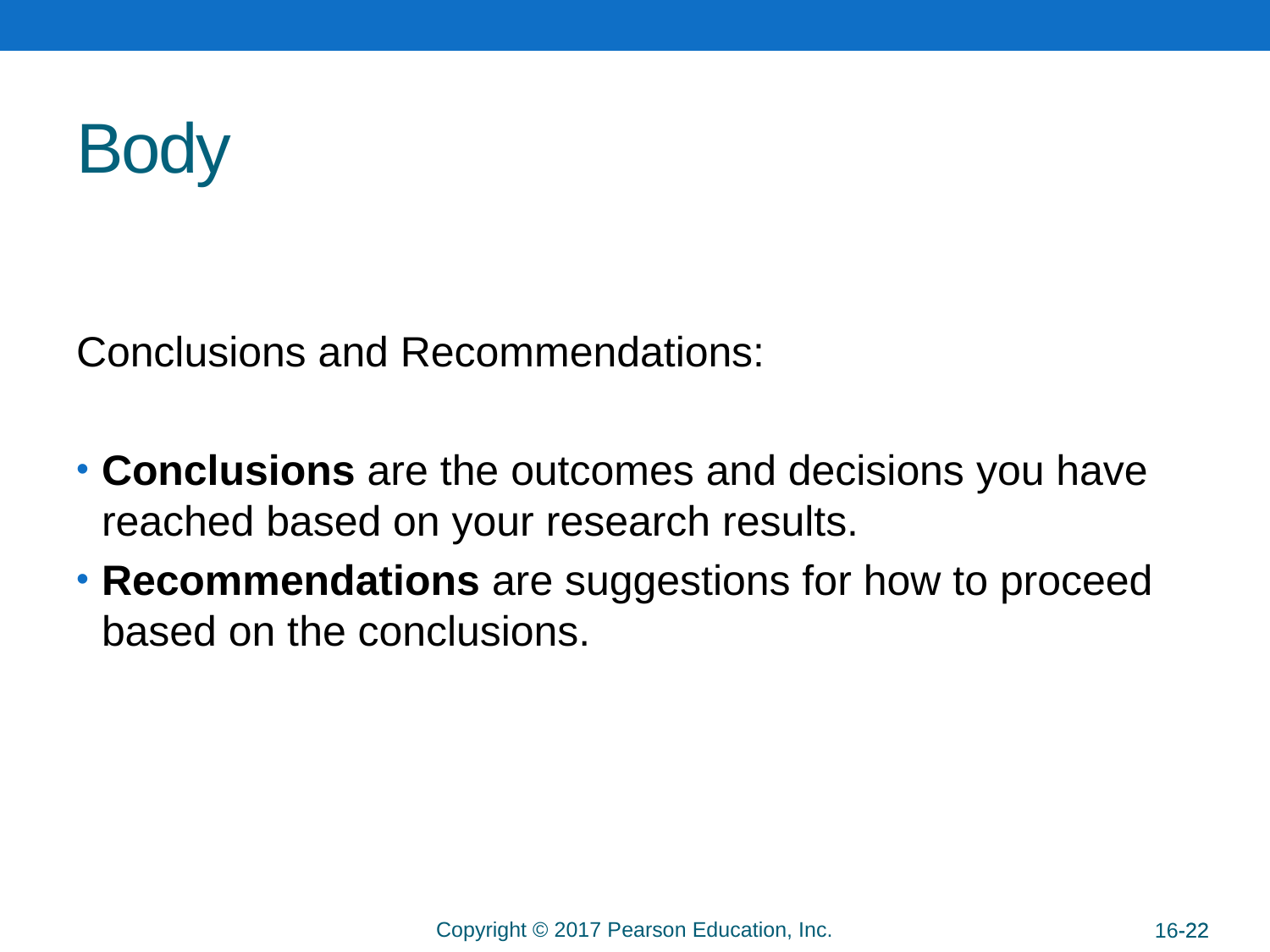

# Body
Conclusions and Recommendations:

Conclusions are the outcomes and decisions you have reached based on your research results.
Recommendations are suggestions for how to proceed based on the conclusions.